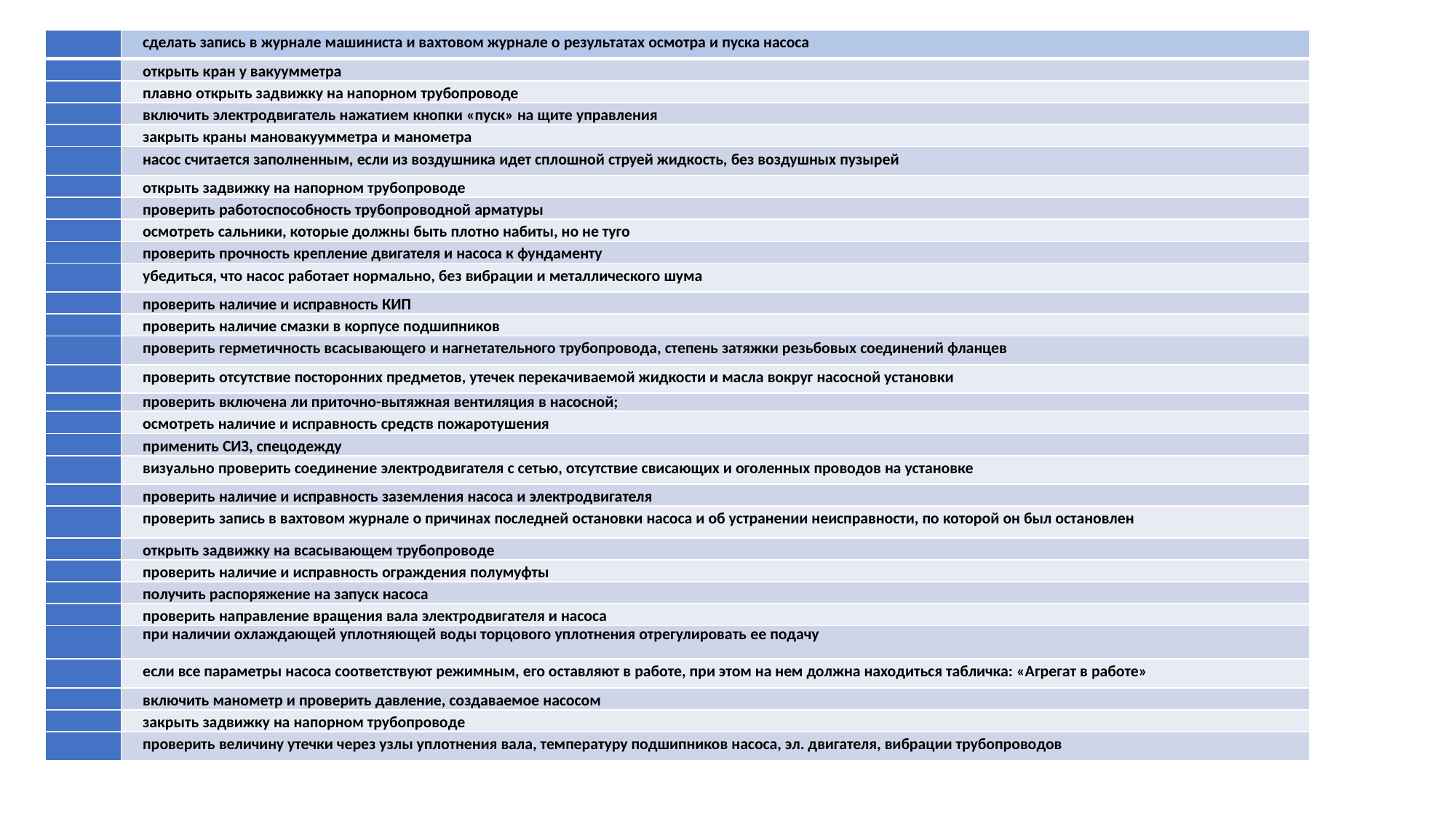

|  | сделать запись в журнале машиниста и вахтовом журнале о результатах осмотра и пуска насоса |
| --- | --- |
|  | открыть кран у вакуумметра |
|  | плавно открыть задвижку на напорном трубопроводе |
|  | включить электродвигатель нажатием кнопки «пуск» на щите управления |
|  | закрыть краны мановакуумметра и манометра |
|  | насос считается заполненным, если из воздушника идет сплошной струей жидкость, без воздушных пузырей |
|  | открыть задвижку на напорном трубопрово­де |
|  | проверить работоспособность трубопроводной арматуры |
|  | осмотреть сальники, которые должны быть плотно набиты, но не ту­го |
|  | проверить прочность крепление двигателя и насоса к фундаменту |
|  | убедиться, что насос работает нормально, без вибрации и металлического шума |
|  | проверить наличие и исправность КИП |
|  | проверить наличие смазки в корпусе подшипников |
|  | проверить герметичность всасывающего и нагнетательного трубопровода, степень затяжки резьбовых соединений фланцев |
|  | проверить отсутствие посторонних предметов, утечек перекачиваемой жидкости и масла вокруг насосной установки |
|  | проверить включена ли приточно-вытяжная вентиляция в насосной; |
|  | осмотреть наличие и исправность средств пожаротушения |
|  | применить СИЗ, спецодежду |
|  | визуально проверить соединение электродвигателя с сетью, отсутствие свисающих и оголенных проводов на установке |
|  | проверить наличие и исправность заземления насоса и электродвигателя |
|  | проверить запись в вахтовом журнале о причинах последней остановки насоса и об устранении неисправности, по которой он был остановлен |
|  | открыть задвижку на всасывающем трубопрово­де |
|  | проверить наличие и исправность ограждения полумуфты |
|  | получить распоряжение на запуск насоса |
|  | проверить направление вращения вала электродвигателя и насоса |
|  | при наличии охлаждающей уплотняющей воды торцового уплотнения отрегулировать ее пода­чу |
|  | если все параметры насоса соответствуют режимным, его оставляют в работе, при этом на нем должна находиться табличка: «Агрегат в работе» |
|  | включить манометр и проверить давление, создаваемое насосом |
|  | закрыть задвижку на напорном трубопроводе |
|  | проверить величину утечки через узлы уплотнения вала, температуру подшипников насоса, эл. двигателя, вибрации трубопроводов |